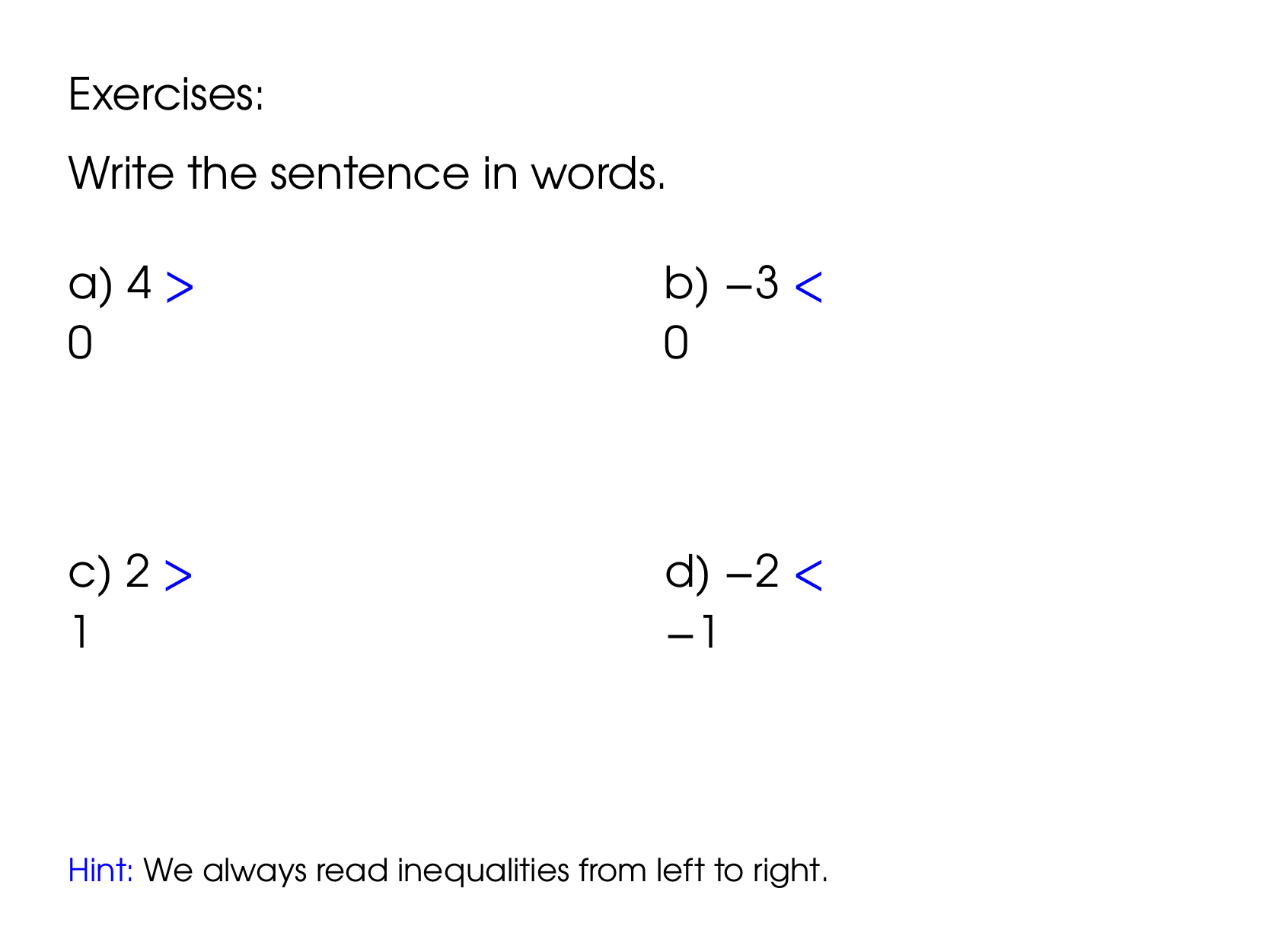

Exercises:
Write the sentence in words.
a) 4 > 0
b) −3 < 0
c) 2 > 1
d) −2 < −1
Hint: We always read inequalities from left to right.